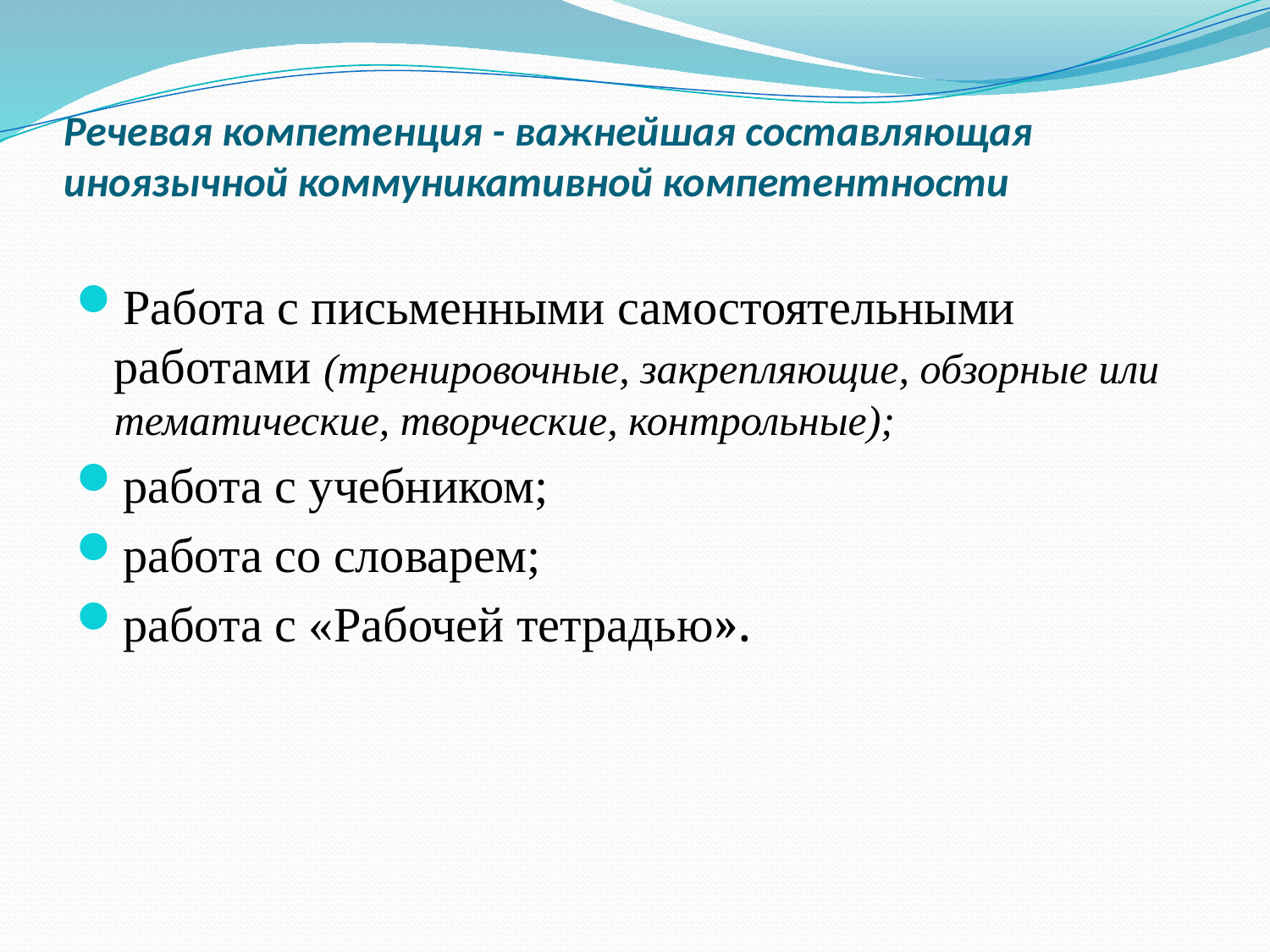

# Речевая компетенция - важнейшая составляющая иноязычной коммуникативной компетентности
Работа с письменными самостоятельными работами (тренировочные, закрепляющие, обзорные или тематические, творческие, контрольные);
работа с учебником;
работа со словарем;
работа с «Рабочей тетрадью».